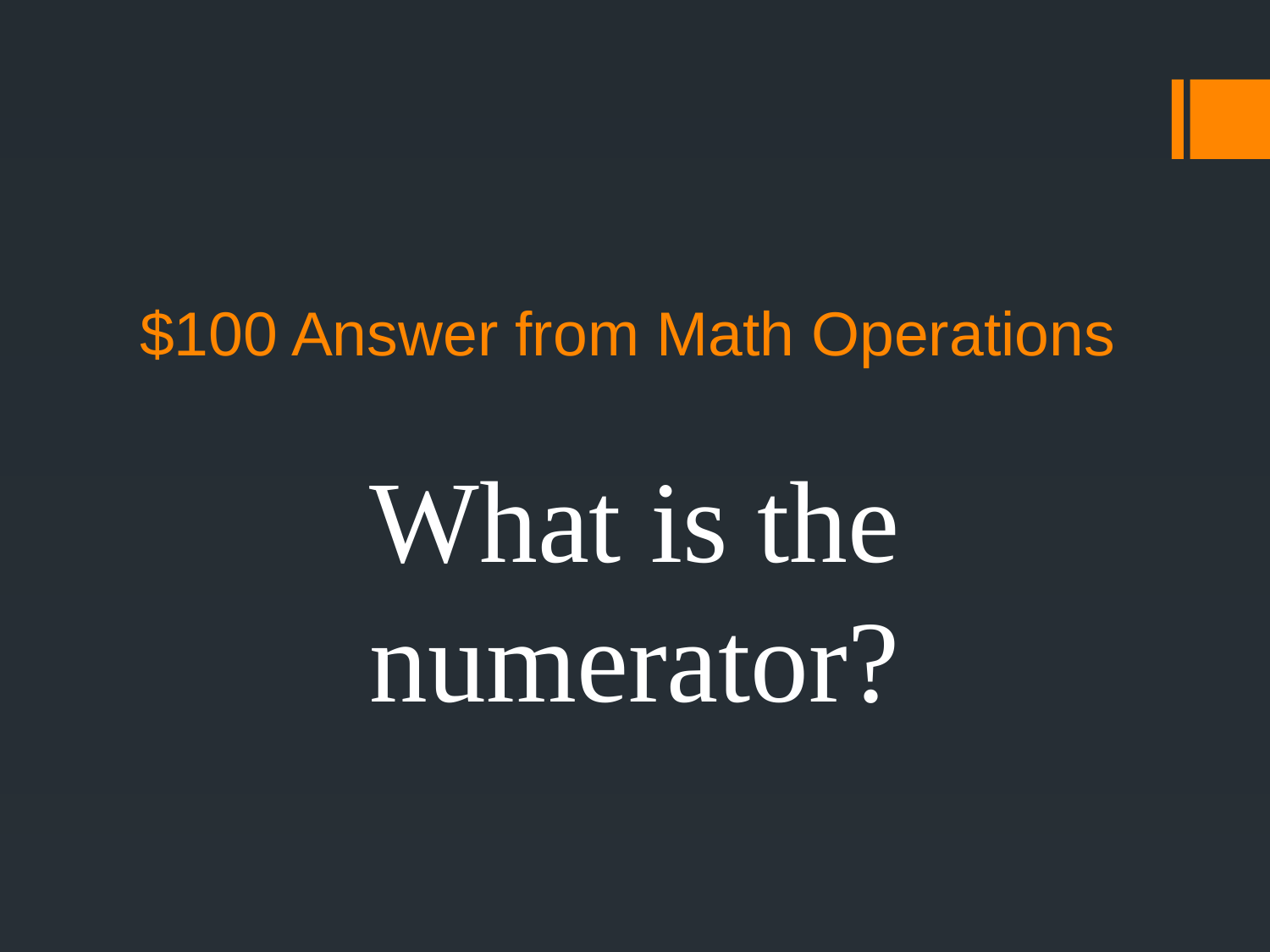

# $100 Answer from Math Operations
What is the
numerator?